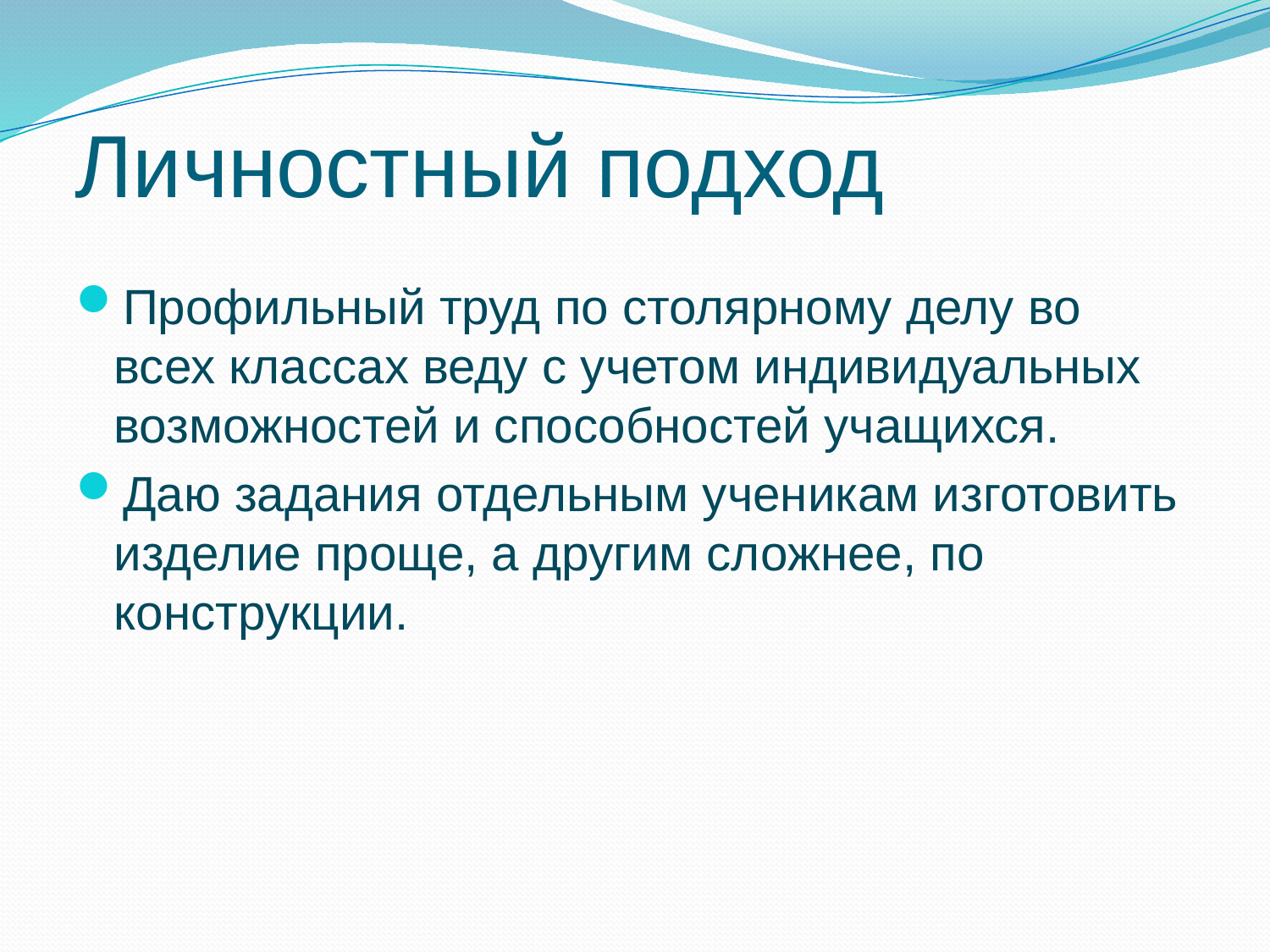

# Личностный подход
Профильный труд по столярному делу во всех классах веду с учетом индивидуальных возможностей и способностей учащихся.
Даю задания отдельным ученикам изготовить изделие проще, а другим сложнее, по конструкции.